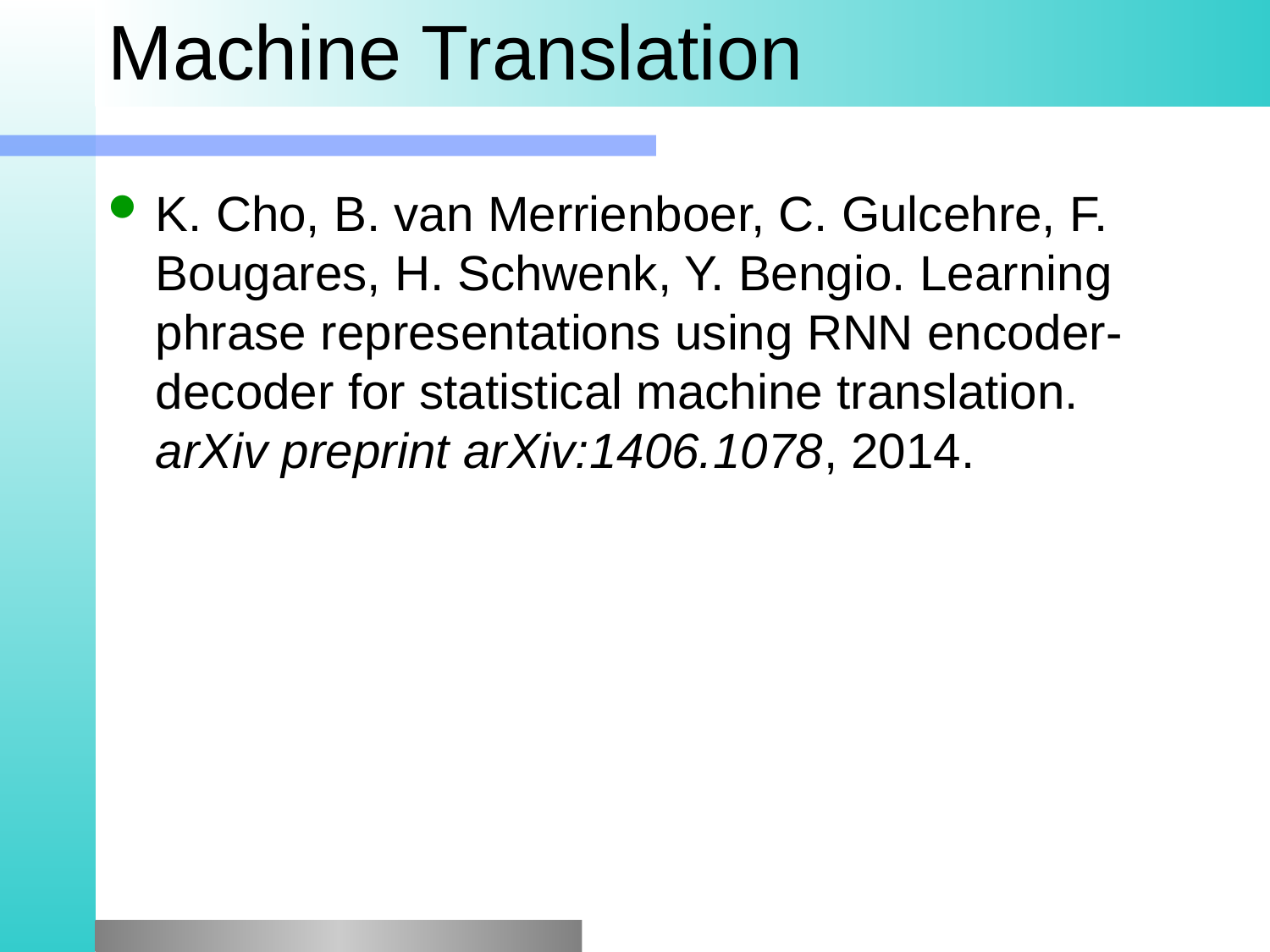

# Machine Translation
K. Cho, B. van Merrienboer, C. Gulcehre, F. Bougares, H. Schwenk, Y. Bengio. Learning phrase representations using RNN encoder-decoder for statistical machine translation. arXiv preprint arXiv:1406.1078, 2014.